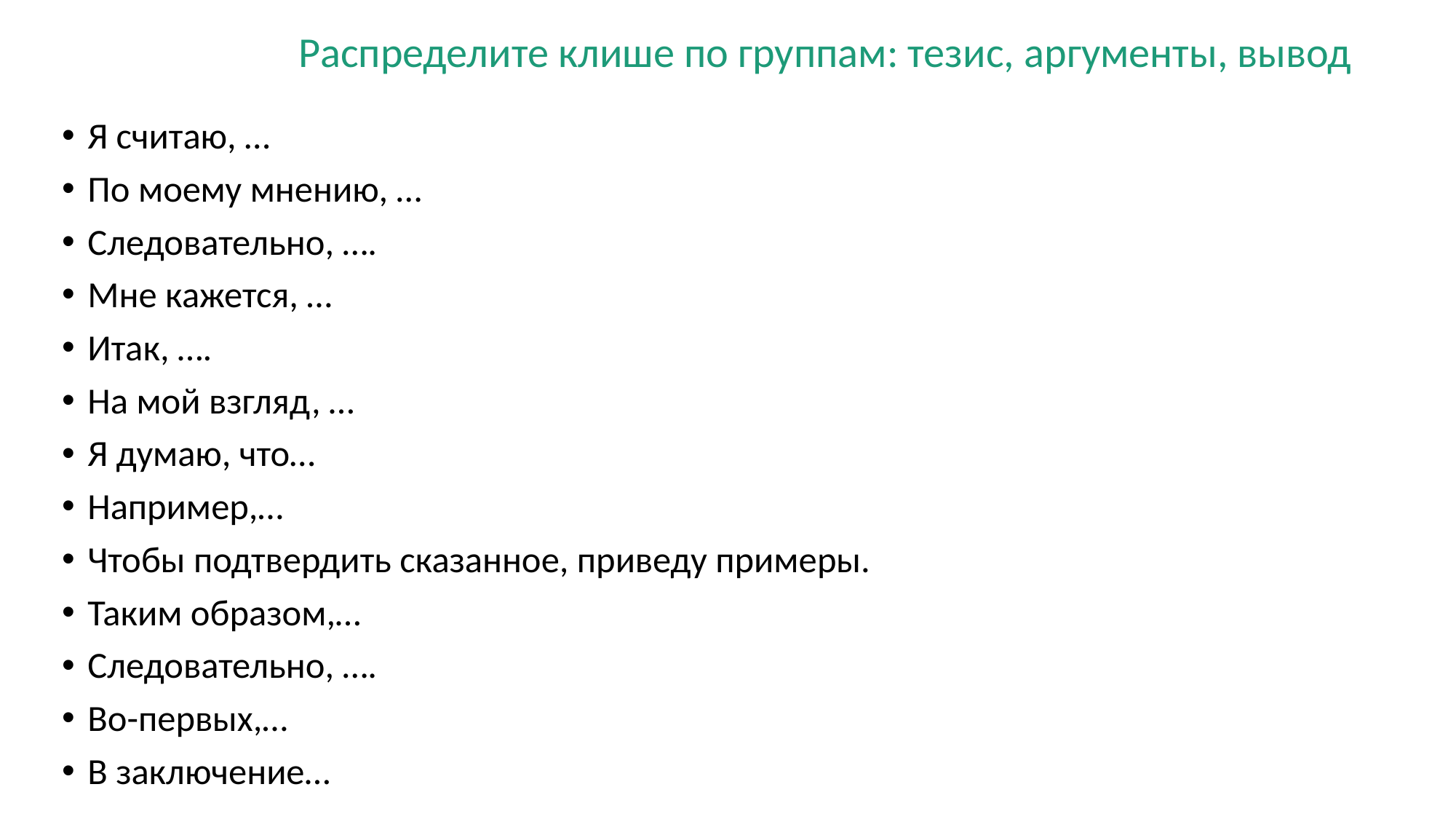

Распределите клише по группам: тезис, аргументы, вывод
Я считаю, …
По моему мнению, …
Следовательно, ….
Мне кажется, …
Итак, ….
На мой взгляд, …
Я думаю, что…
Например,…
Чтобы подтвердить сказанное, приведу примеры.
Таким образом,…
Следовательно, ….
Во-первых,…
В заключение…